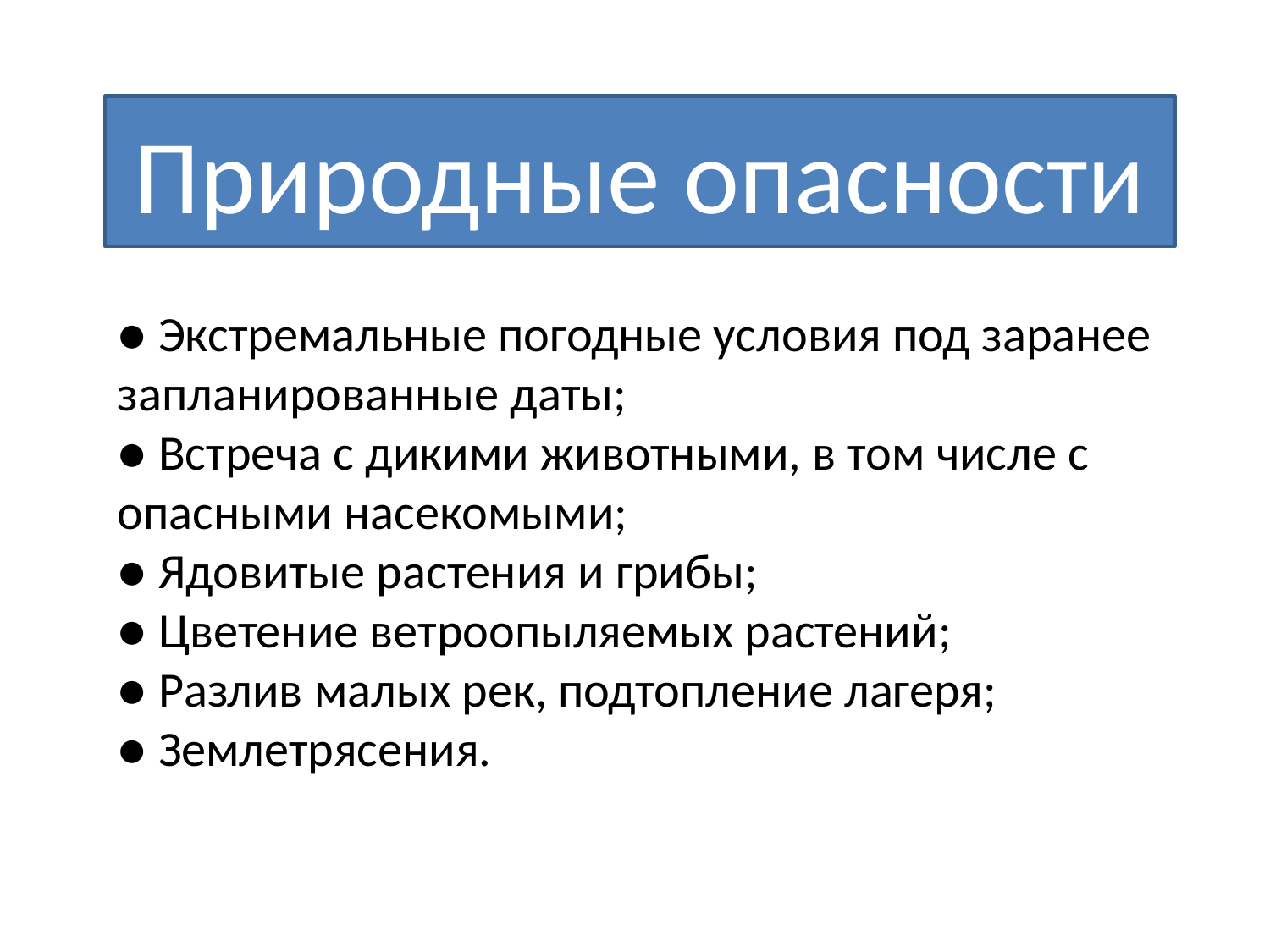

Природные опасности
● Экстремальные погодные условия под заранее запланированные даты;
● Встреча с дикими животными, в том числе с опасными насекомыми;
● Ядовитые растения и грибы;
● Цветение ветроопыляемых растений;
● Разлив малых рек, подтопление лагеря;
● Землетрясения.